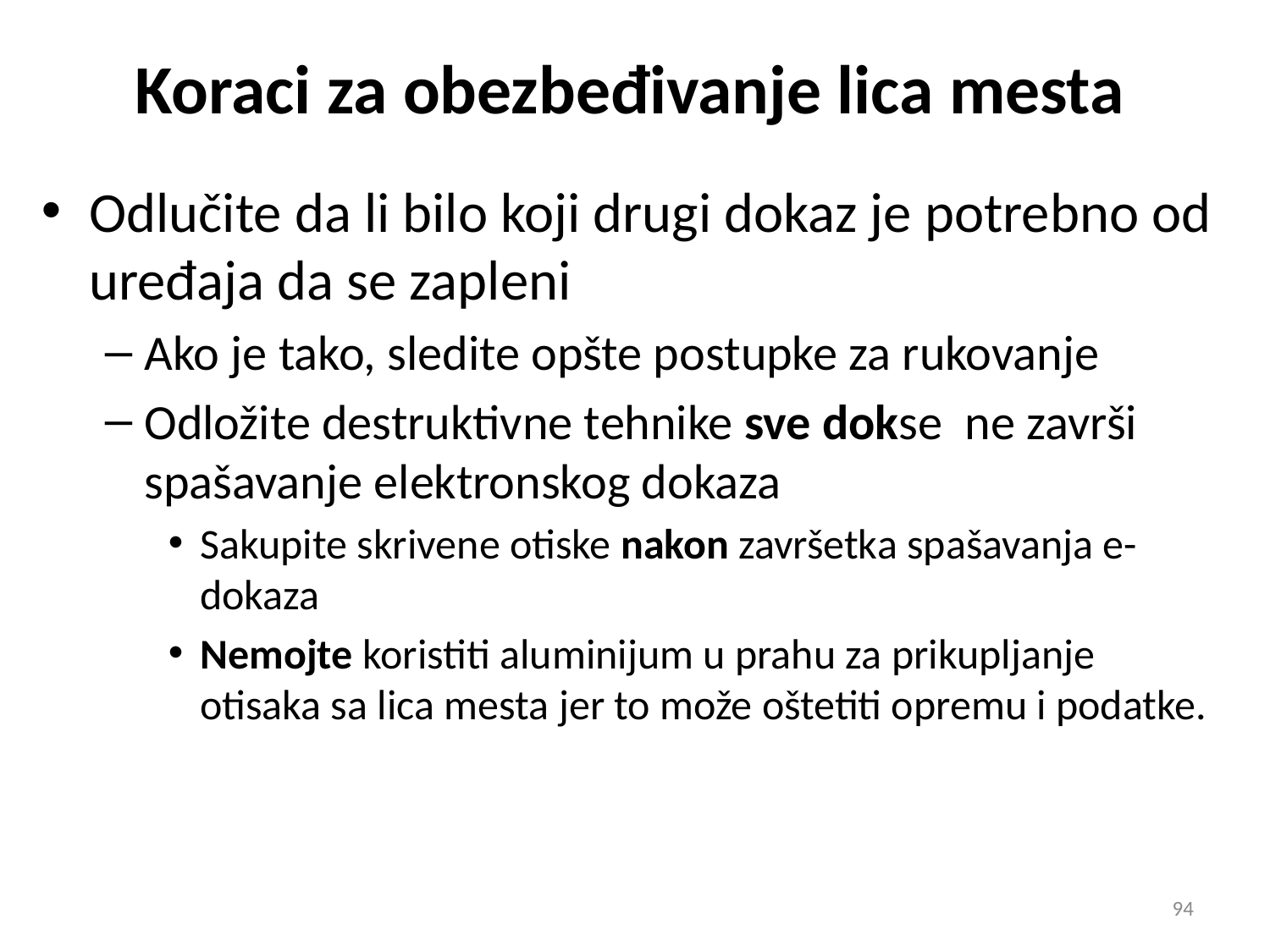

# Koraci za obezbeđivanje lica mesta
Odlučite da li bilo koji drugi dokaz je potrebno od uređaja da se zapleni
Ako je tako, sledite opšte postupke za rukovanje
Odložite destruktivne tehnike sve dokse  ne završi spašavanje elektronskog dokaza
Sakupite skrivene otiske nakon završetka spašavanja e-dokaza
Nemojte koristiti aluminijum u prahu za prikupljanje otisaka sa lica mesta jer to može oštetiti opremu i podatke.
94